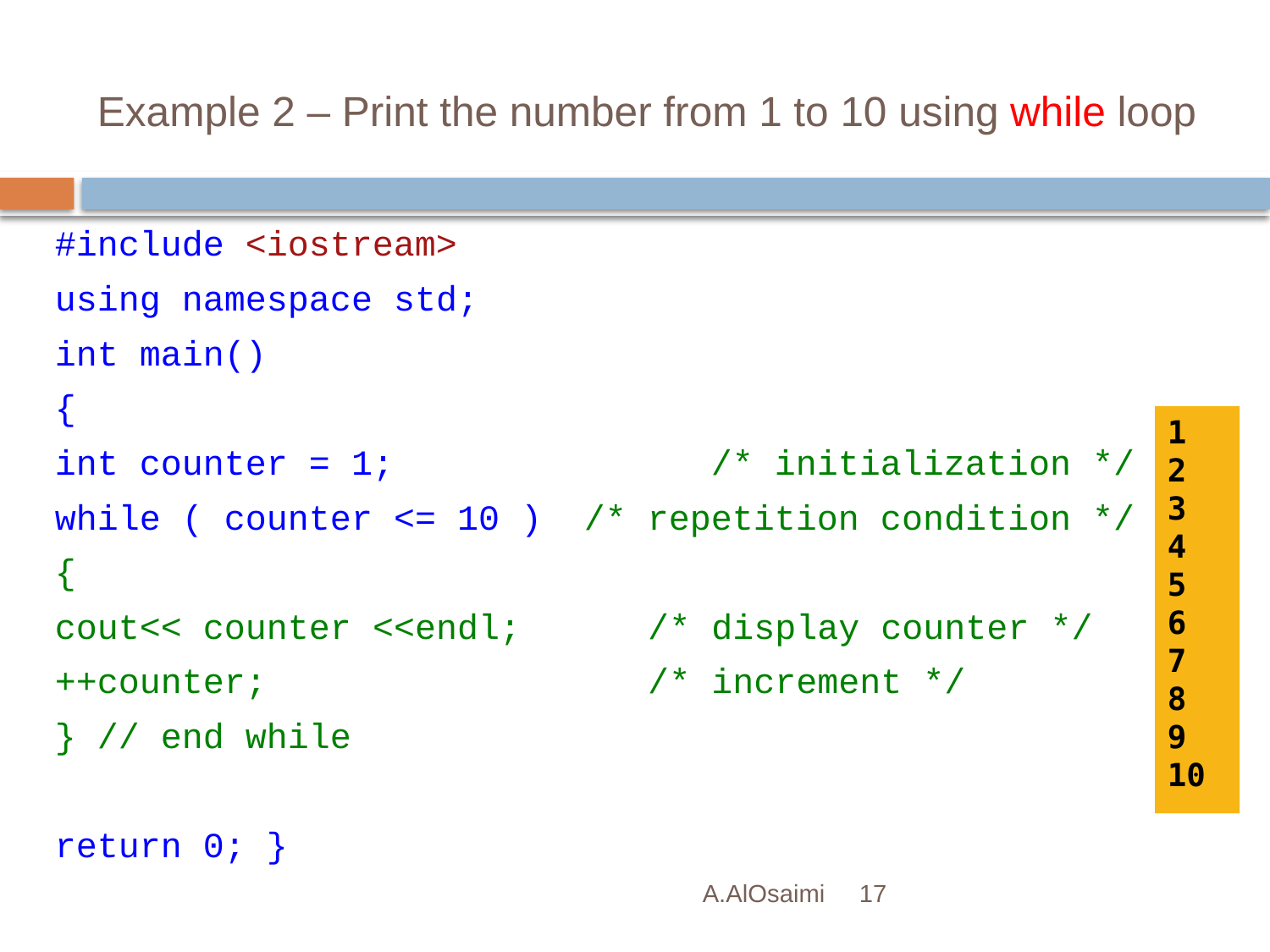

# Example 2 – Print the number from 1 to 10 using while loop
#include <iostream>
using namespace std;
int main()
{
int counter = 1;               /* initialization */
while ( counter <= 10 )  /* repetition condition */
{
cout<< counter <<endl;      /* display counter */
++counter;                  /* increment */
} // end while

return 0; }

1
2
3
4
5
6
7
8
9
10
A.AlOsaimi
17